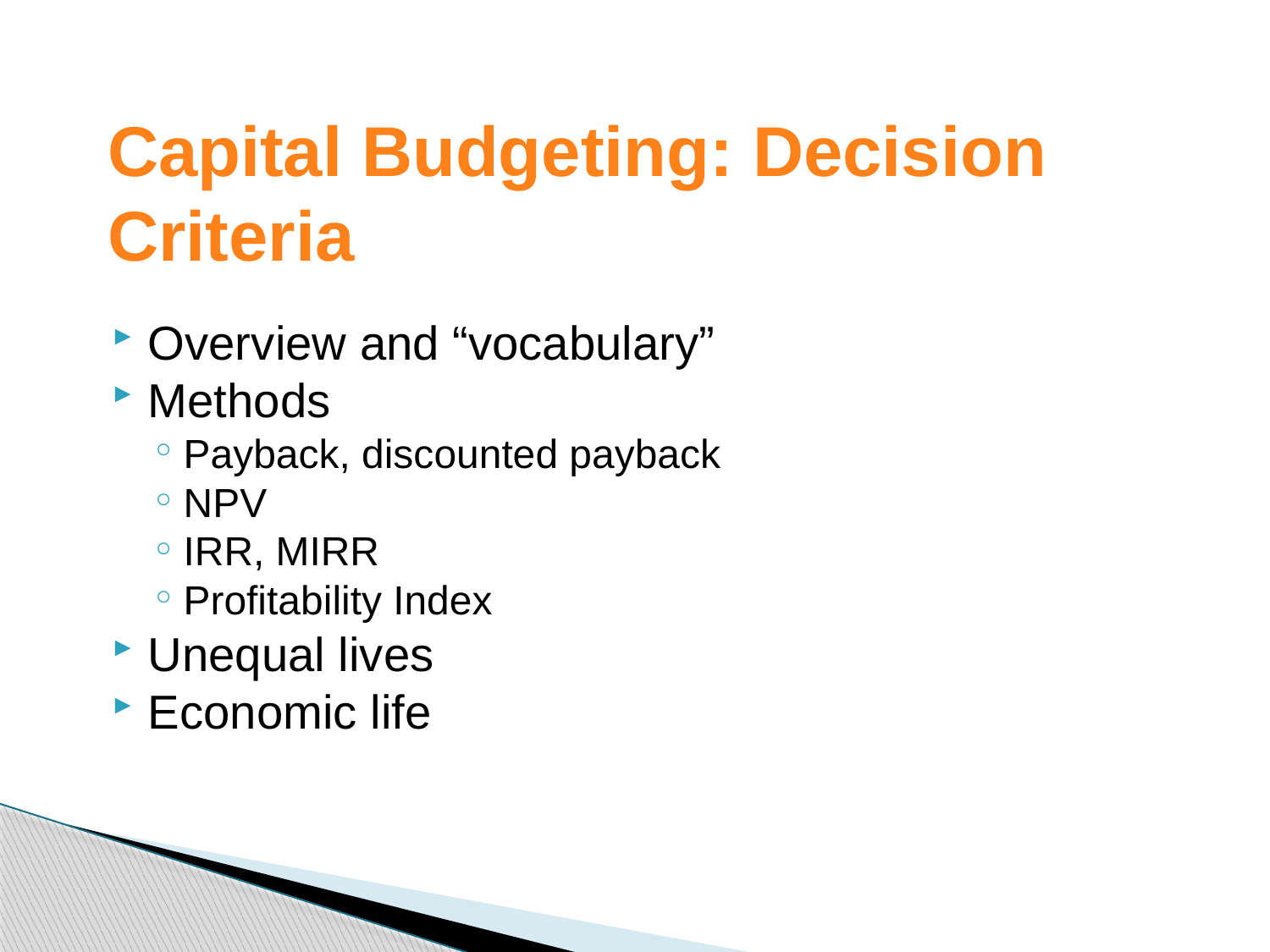

# Capital Budgeting: Decision Criteria
Overview and “vocabulary”
Methods
Payback, discounted payback
NPV
IRR, MIRR
Profitability Index
Unequal lives
Economic life